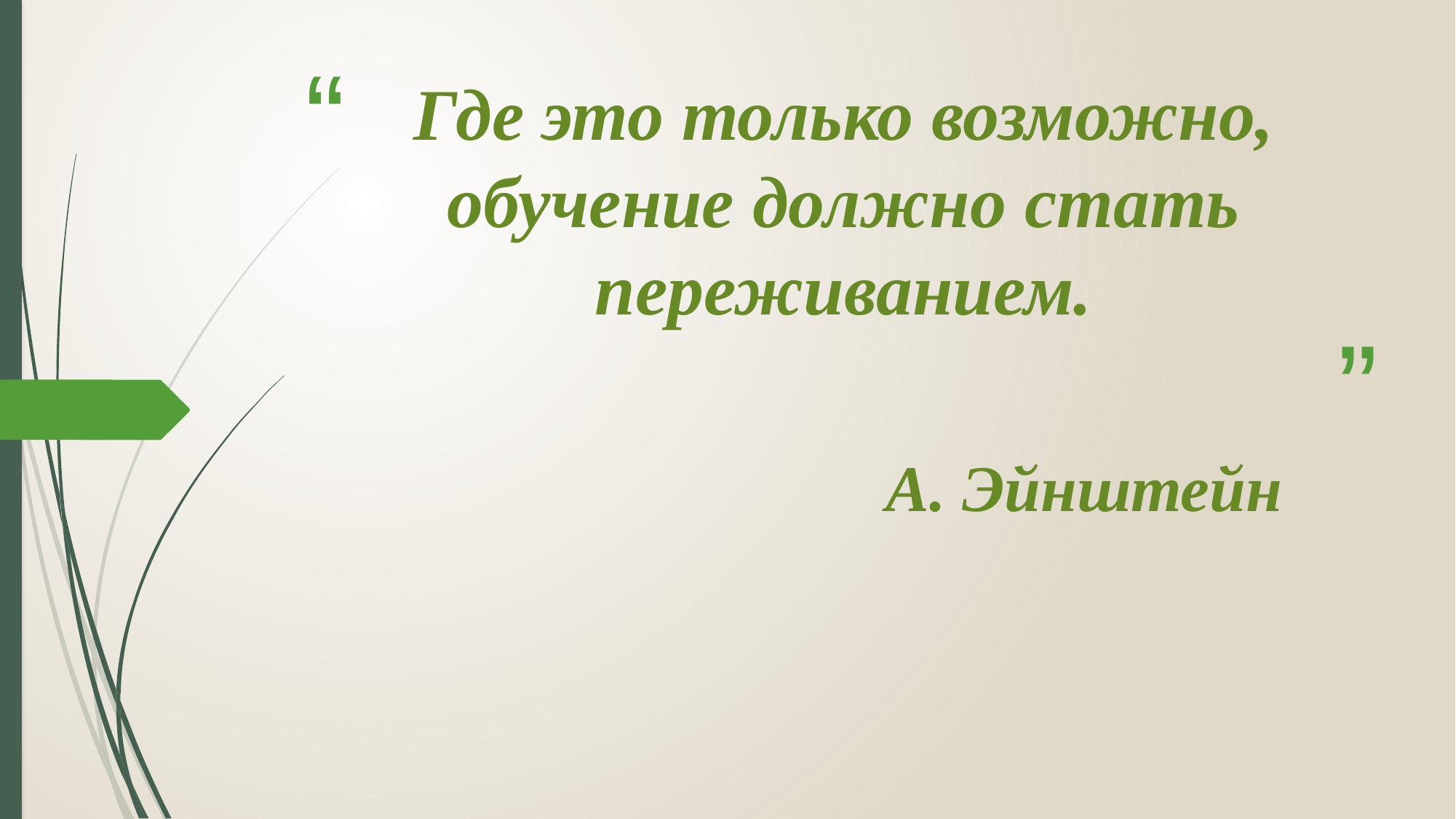

# Где это только возможно, обучение должно стать переживанием.
А. Эйнштейн